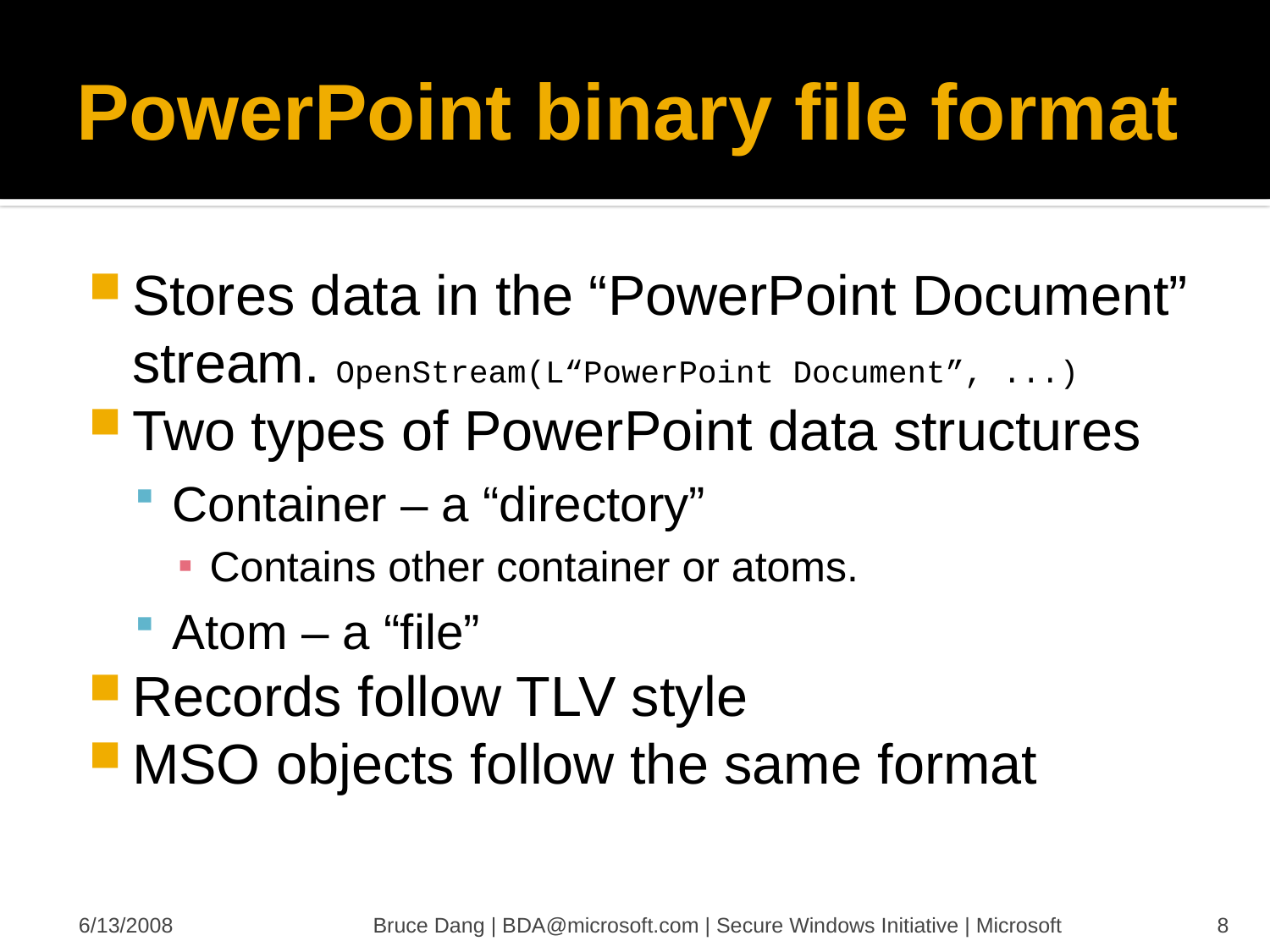

# PowerPoint binary file format
Stores data in the “PowerPoint Document” stream. OpenStream(L“PowerPoint Document”, ...)
Two types of PowerPoint data structures
Container – a “directory”
Contains other container or atoms.
Atom – a “file”
Records follow TLV style
MSO objects follow the same format

6/13/2008
Bruce Dang | BDA@microsoft.com | Secure Windows Initiative | Microsoft
8